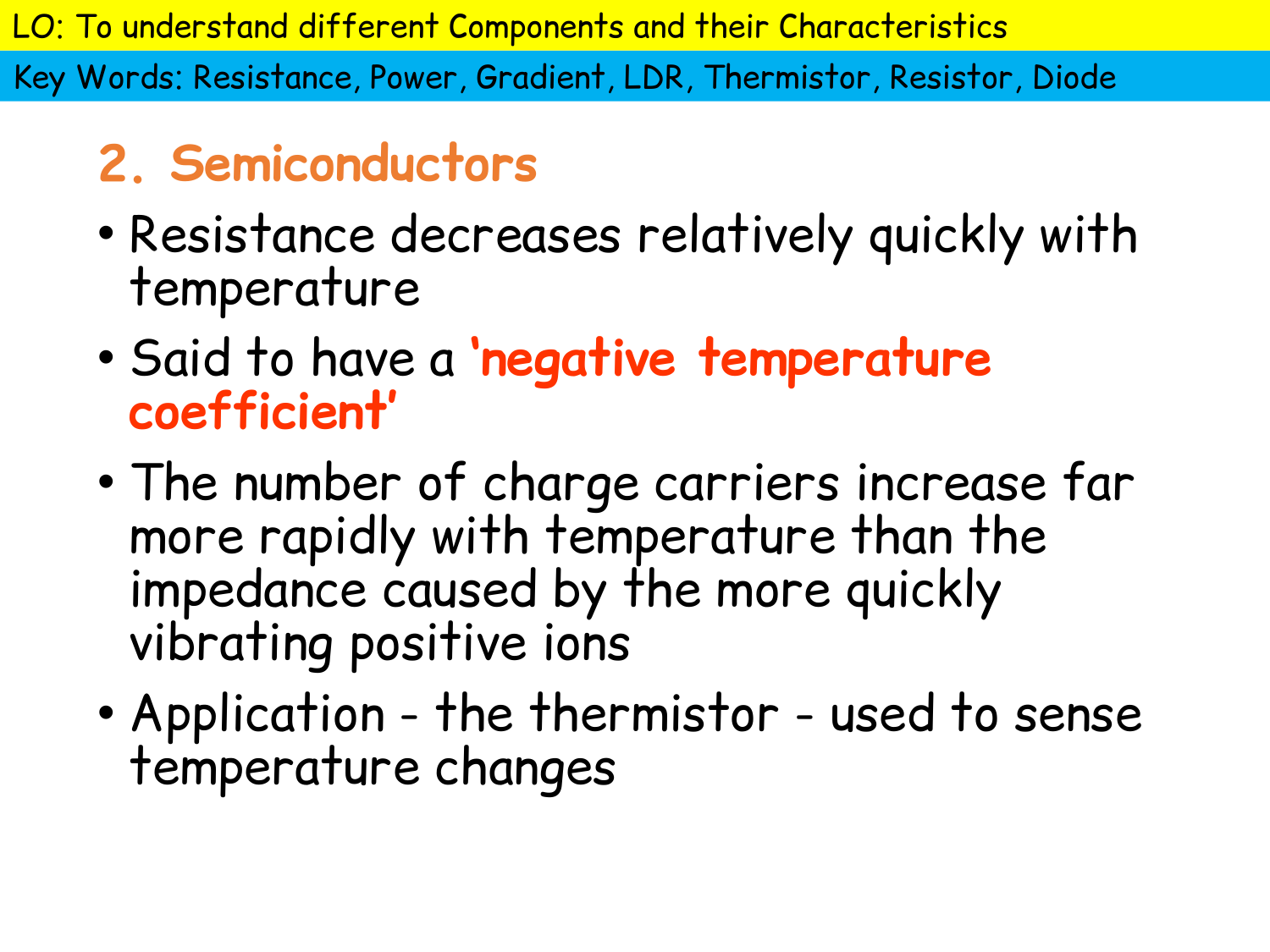

2. Semiconductors
Resistance decreases relatively quickly with temperature
Said to have a ‘negative temperature coefficient’
The number of charge carriers increase far more rapidly with temperature than the impedance caused by the more quickly vibrating positive ions
Application - the thermistor - used to sense temperature changes